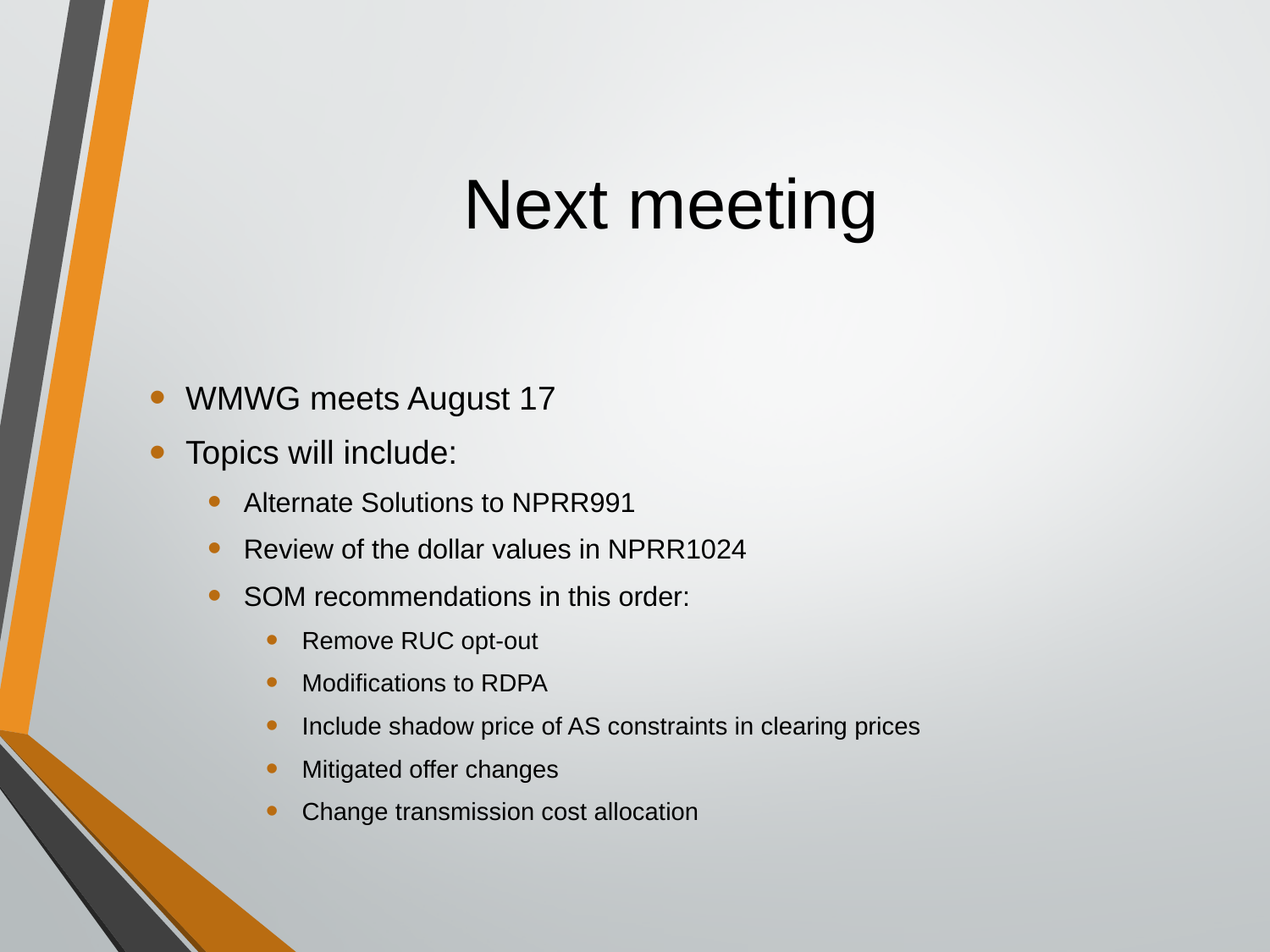

# Next meeting
WMWG meets August 17
Topics will include:
Alternate Solutions to NPRR991
Review of the dollar values in NPRR1024
SOM recommendations in this order:
Remove RUC opt-out
Modifications to RDPA
Include shadow price of AS constraints in clearing prices
Mitigated offer changes
Change transmission cost allocation